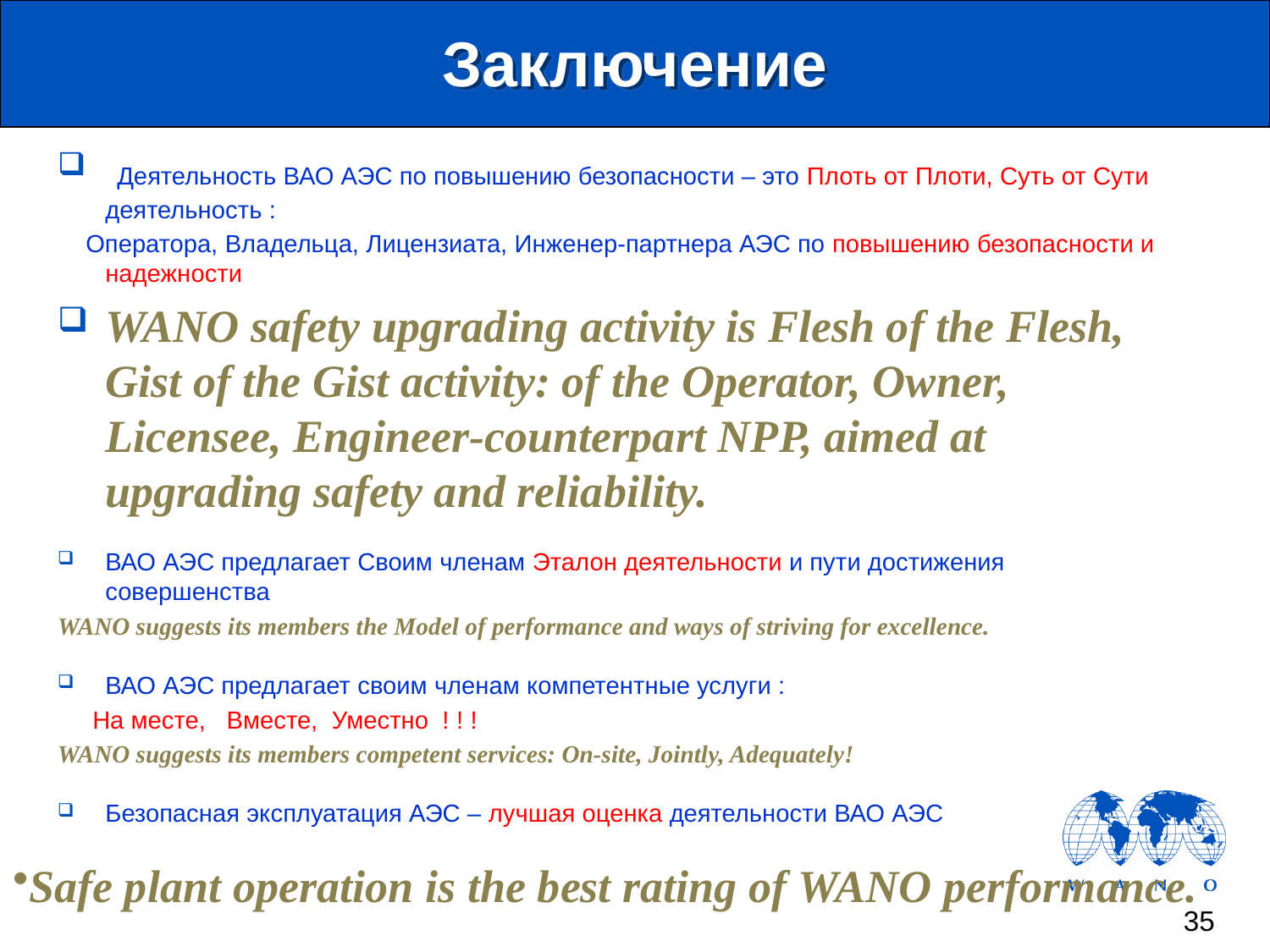

# Заключение
 Деятельность ВАО АЭС по повышению безопасности – это Плоть от Плоти, Суть от Сути деятельность :
    Оператора, Владельца, Лицензиата, Инженер-партнера АЭС по повышению безопасности и надежности
WANO safety upgrading activity is Flesh of the Flesh, Gist of the Gist activity: of the Operator, Owner, Licensee, Engineer-counterpart NPP, aimed at upgrading safety and reliability.

ВАО АЭС предлагает Своим членам Эталон деятельности и пути достижения совершенства
WANO suggests its members the Model of performance and ways of striving for excellence.

ВАО АЭС предлагает своим членам компетентные услуги :
     На месте,   Вместе,  Уместно  ! ! !
WANO suggests its members competent services: On-site, Jointly, Adequately!

Безопасная эксплуатация АЭС – лучшая оценка деятельности ВАО АЭС

Safe plant operation is the best rating of WANO performance.

35